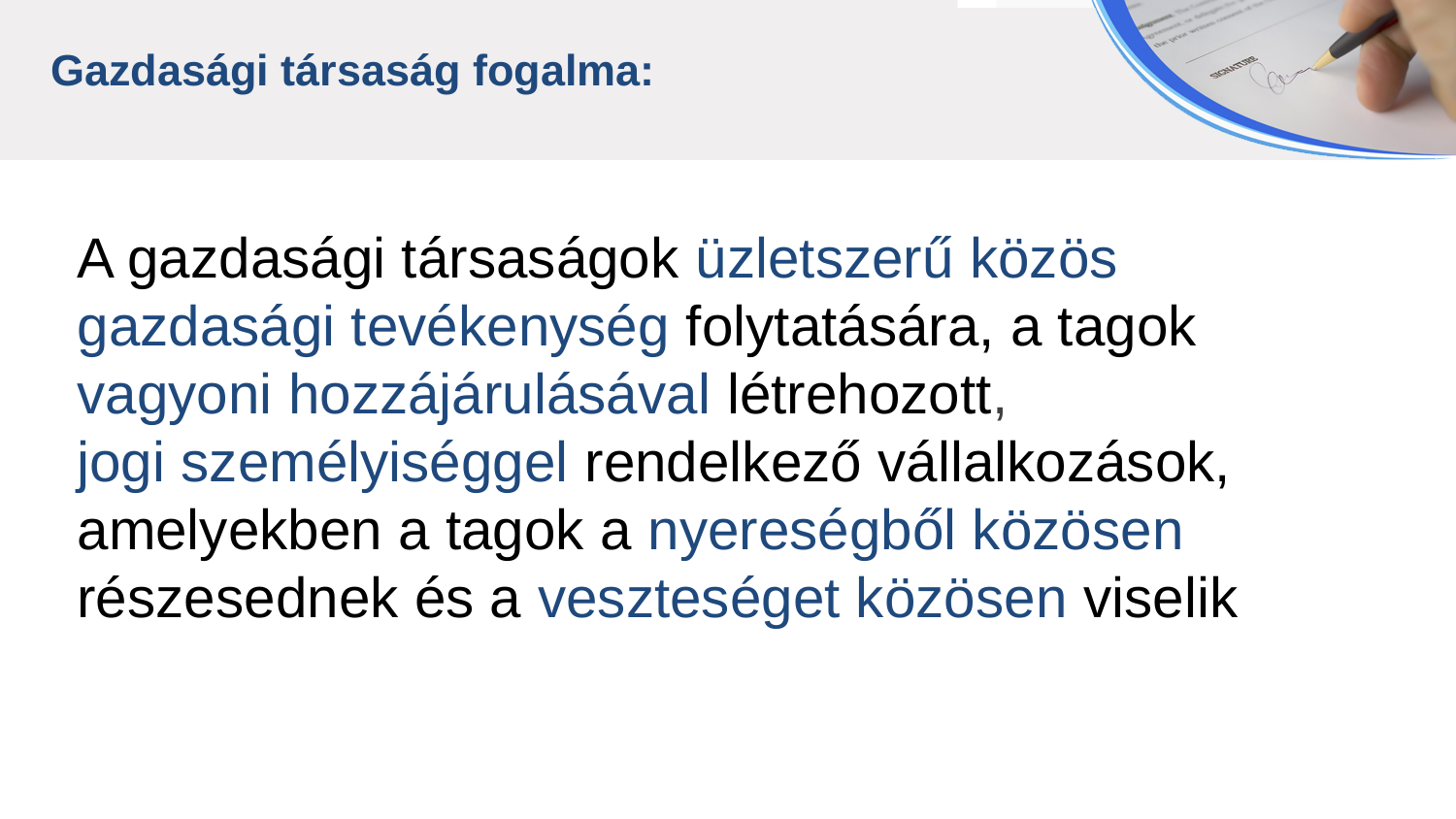

Gazdasági társaság fogalma:

A gazdasági társaságok üzletszerű közös
gazdasági tevékenység folytatására, a tagok
vagyoni hozzájárulásával létrehozott,
jogi személyiséggel rendelkező vállalkozások,
amelyekben a tagok a nyereségből közösen
részesednek és a veszteséget közösen viselik